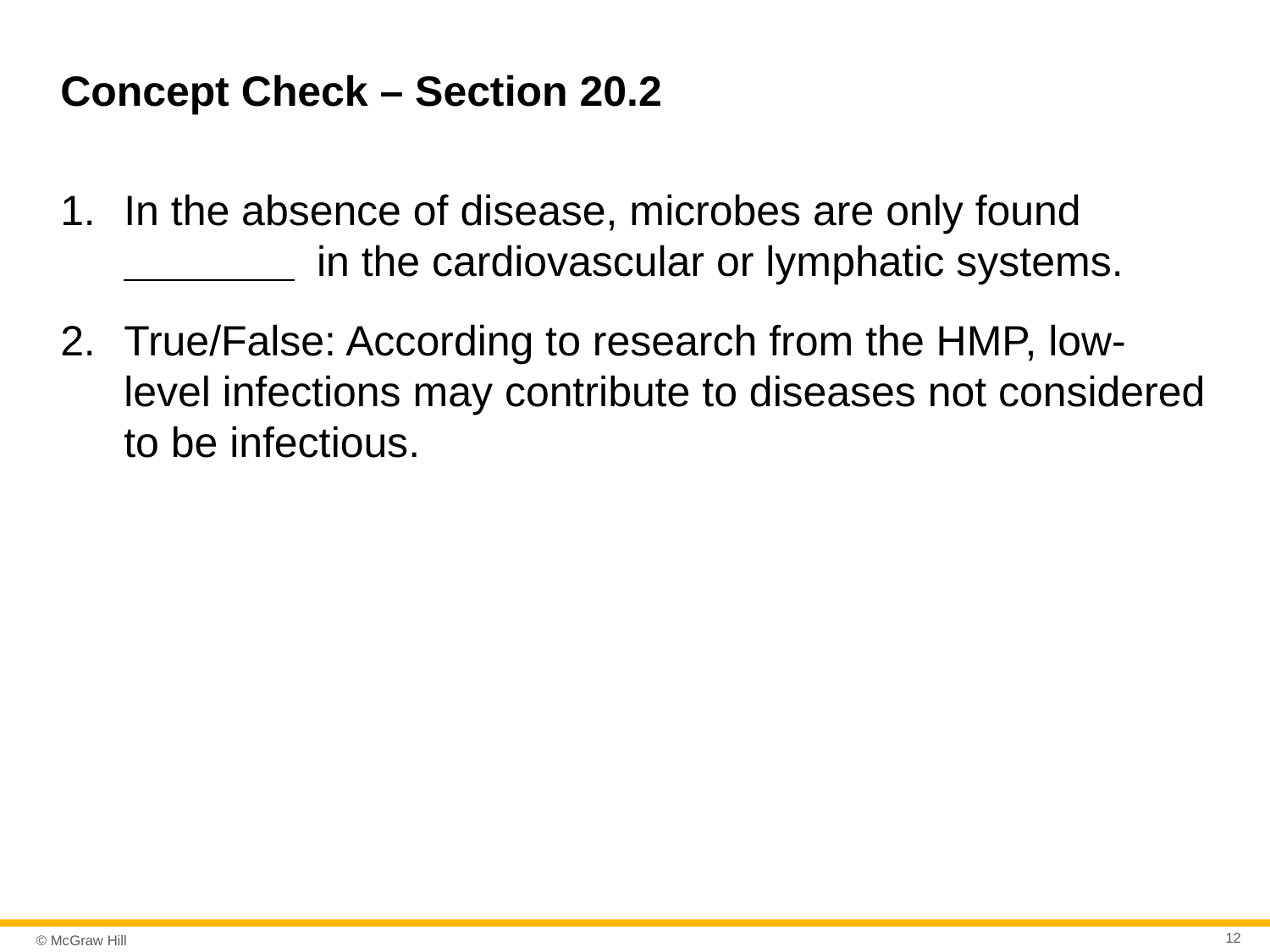

# Concept Check – Section 20.2
In the absence of disease, microbes are only found  Blank  in the cardiovascular or lymphatic systems.
True/False: According to research from the HMP, low-level infections may contribute to diseases not considered to be infectious.